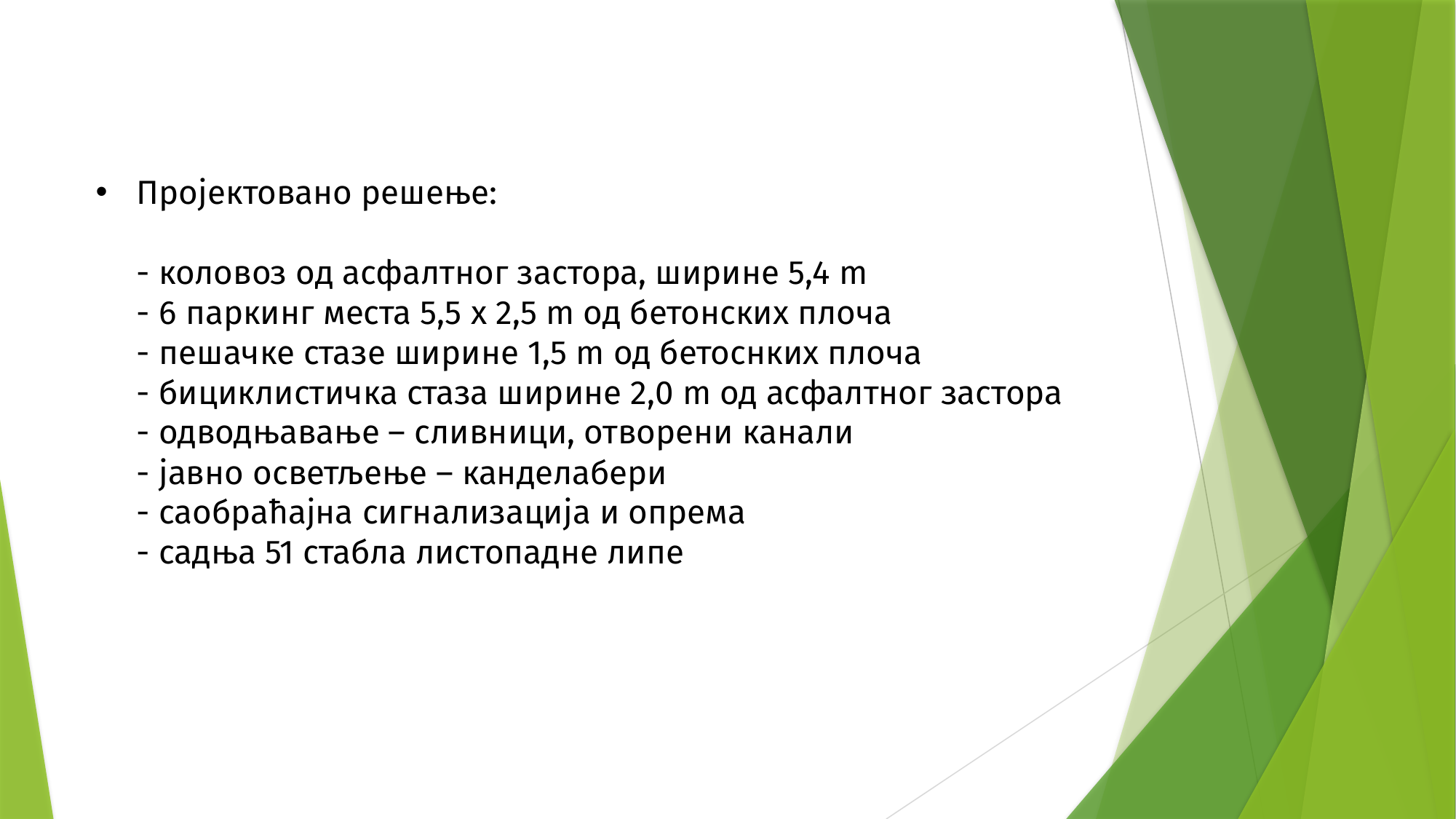

# Пројектовано решење: - коловоз од асфалтног застора, ширине 5,4 m - 6 паркинг места 5,5 x 2,5 m од бетонских плоча - пешачке стазе ширине 1,5 m од бетоснких плоча - бициклистичка стаза ширине 2,0 m од асфалтног застора - одводњавање – сливници, отворени канали - јавно осветљење – канделабери - саобраћајна сигнализација и опрема - садња 51 стабла листопадне липе